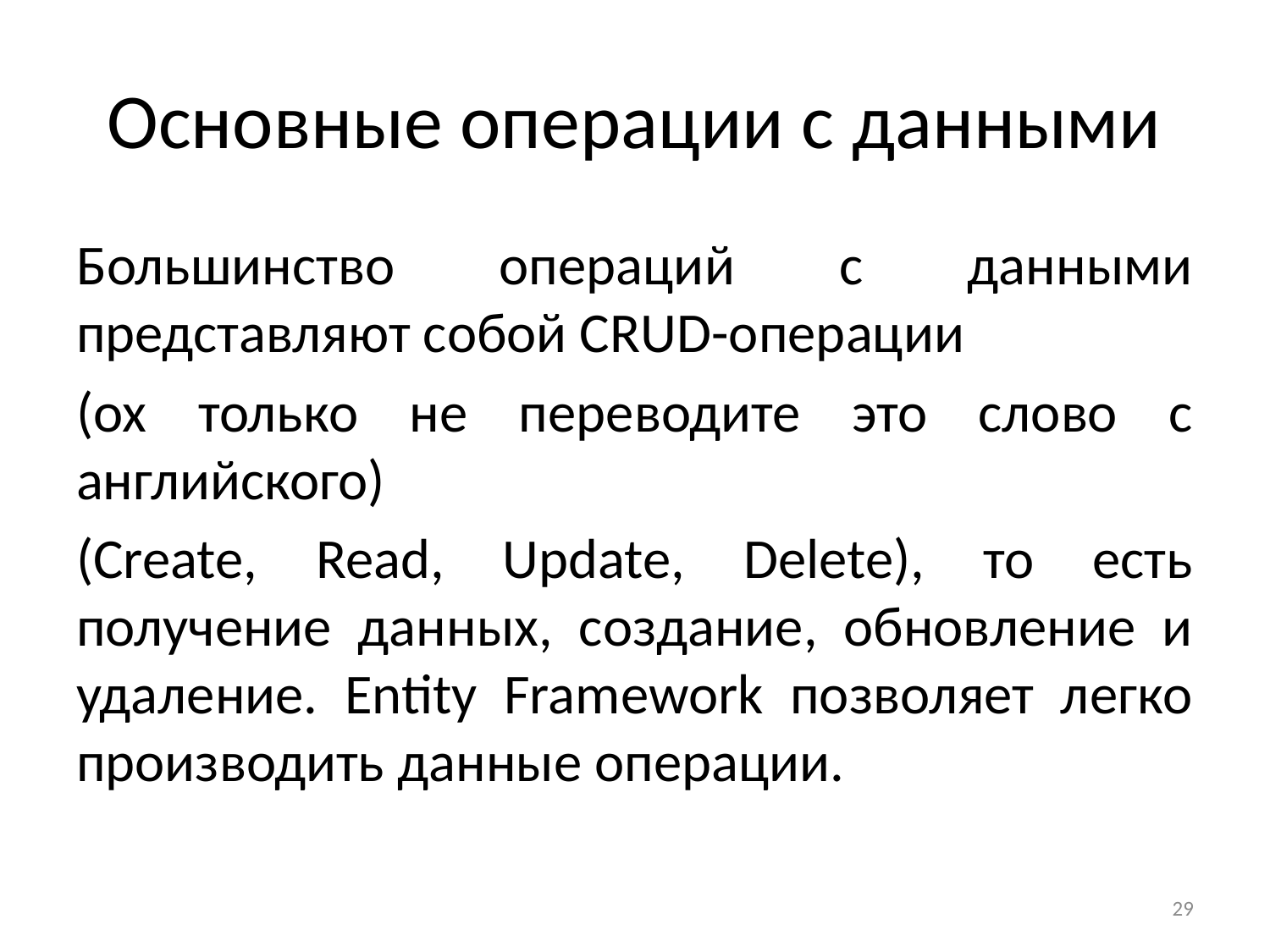

# Основные операции с данными
Большинство операций с данными представляют собой CRUD-операции
(ох только не переводите это слово с английского)
(Create, Read, Update, Delete), то есть получение данных, создание, обновление и удаление. Entity Framework позволяет легко производить данные операции.
29